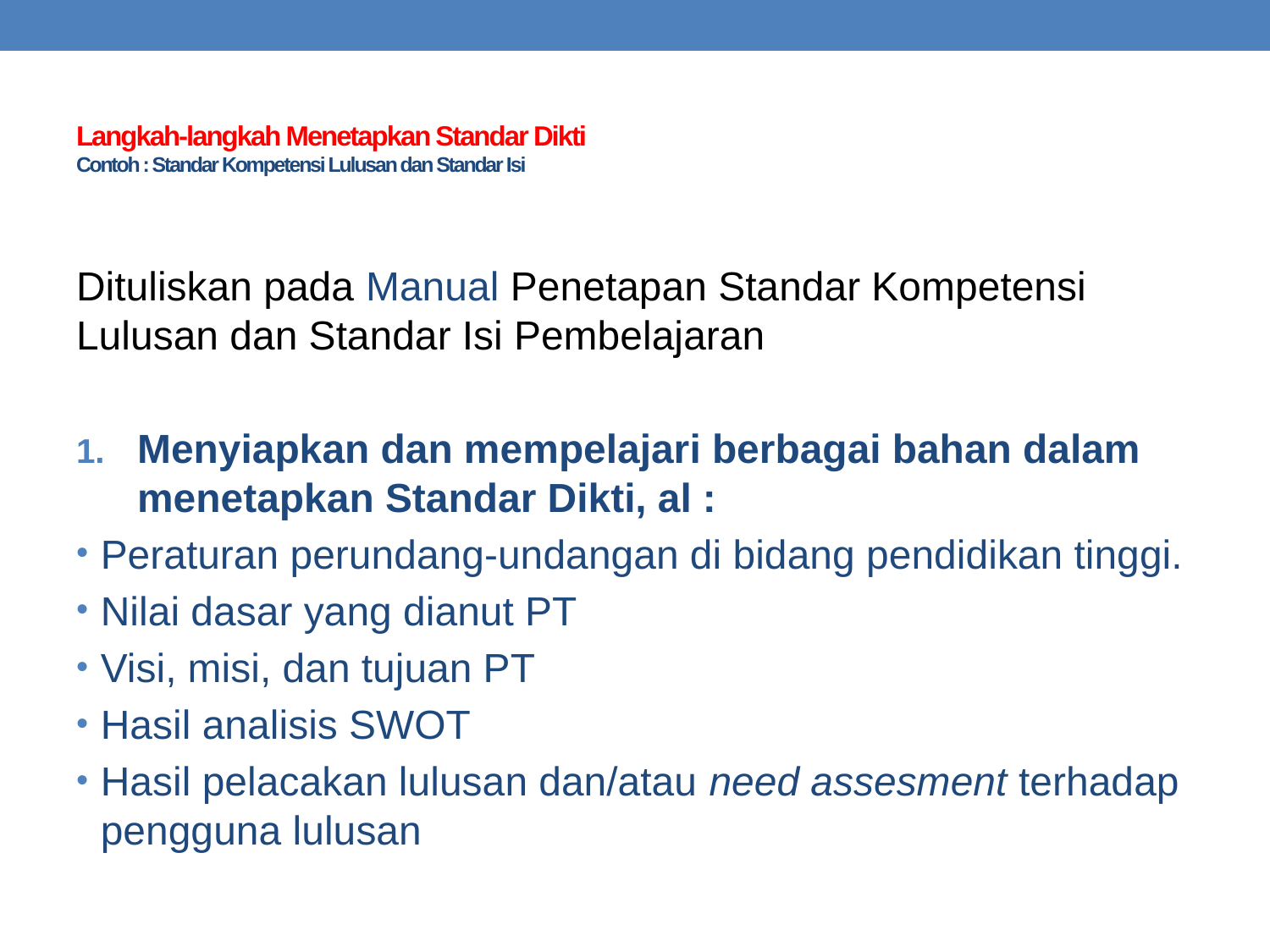

# Langkah-langkah Menetapkan Standar Dikti Contoh : Standar Kompetensi Lulusan dan Standar Isi
Dituliskan pada Manual Penetapan Standar Kompetensi Lulusan dan Standar Isi Pembelajaran

Menyiapkan dan mempelajari berbagai bahan dalam menetapkan Standar Dikti, al :
Peraturan perundang-undangan di bidang pendidikan tinggi.
Nilai dasar yang dianut PT
Visi, misi, dan tujuan PT
Hasil analisis SWOT
Hasil pelacakan lulusan dan/atau need assesment terhadap pengguna lulusan